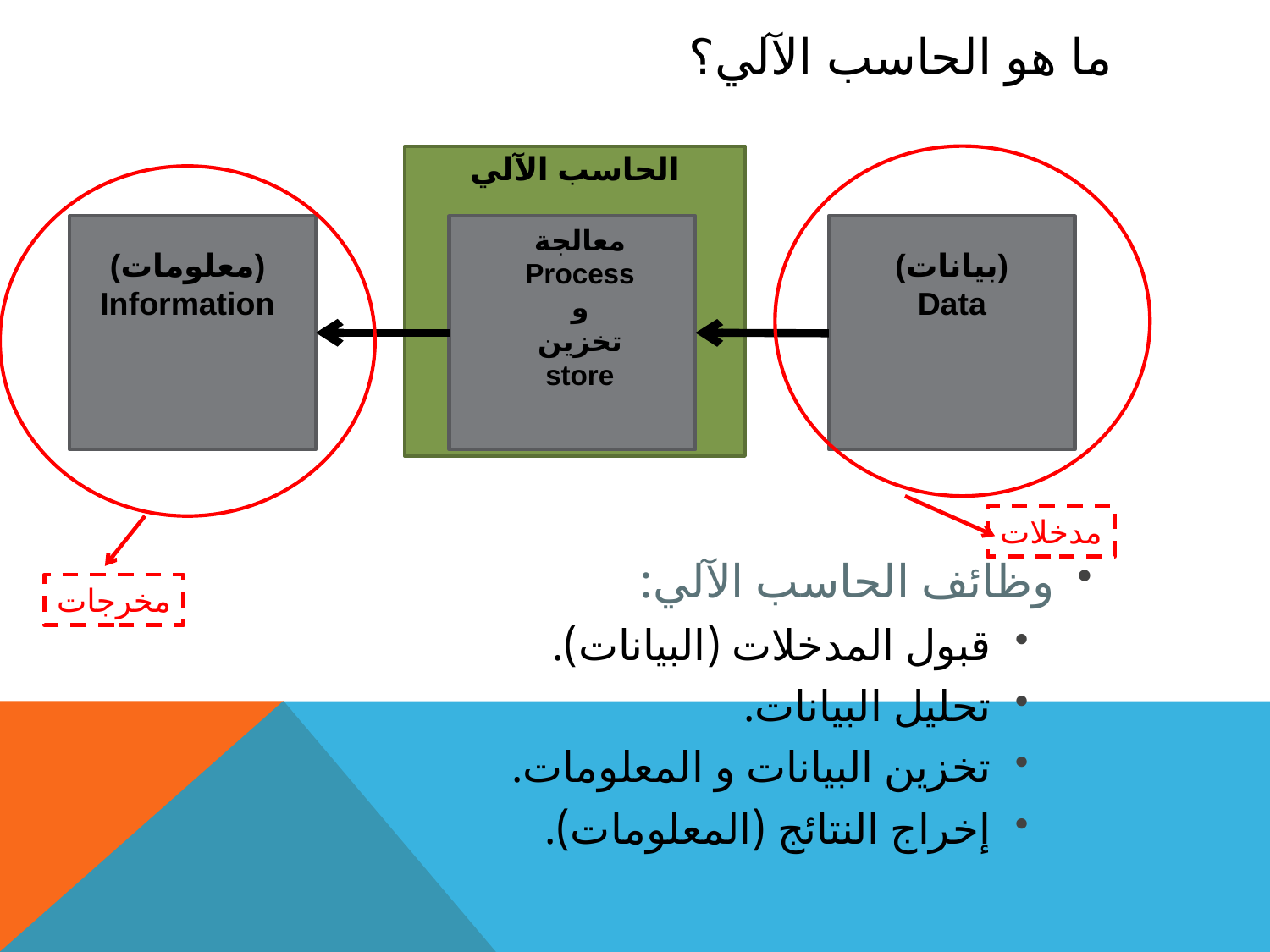

# ما هو الحاسب الآلي؟
الحاسب الآلي

معالجة
Process
و
تخزين
store

(معلومات)
Information
(بيانات)
Data
مدخلات
وظائف الحاسب الآلي:
قبول المدخلات (البيانات).
تحليل البيانات.
تخزين البيانات و المعلومات.
إخراج النتائج (المعلومات).

مخرجات